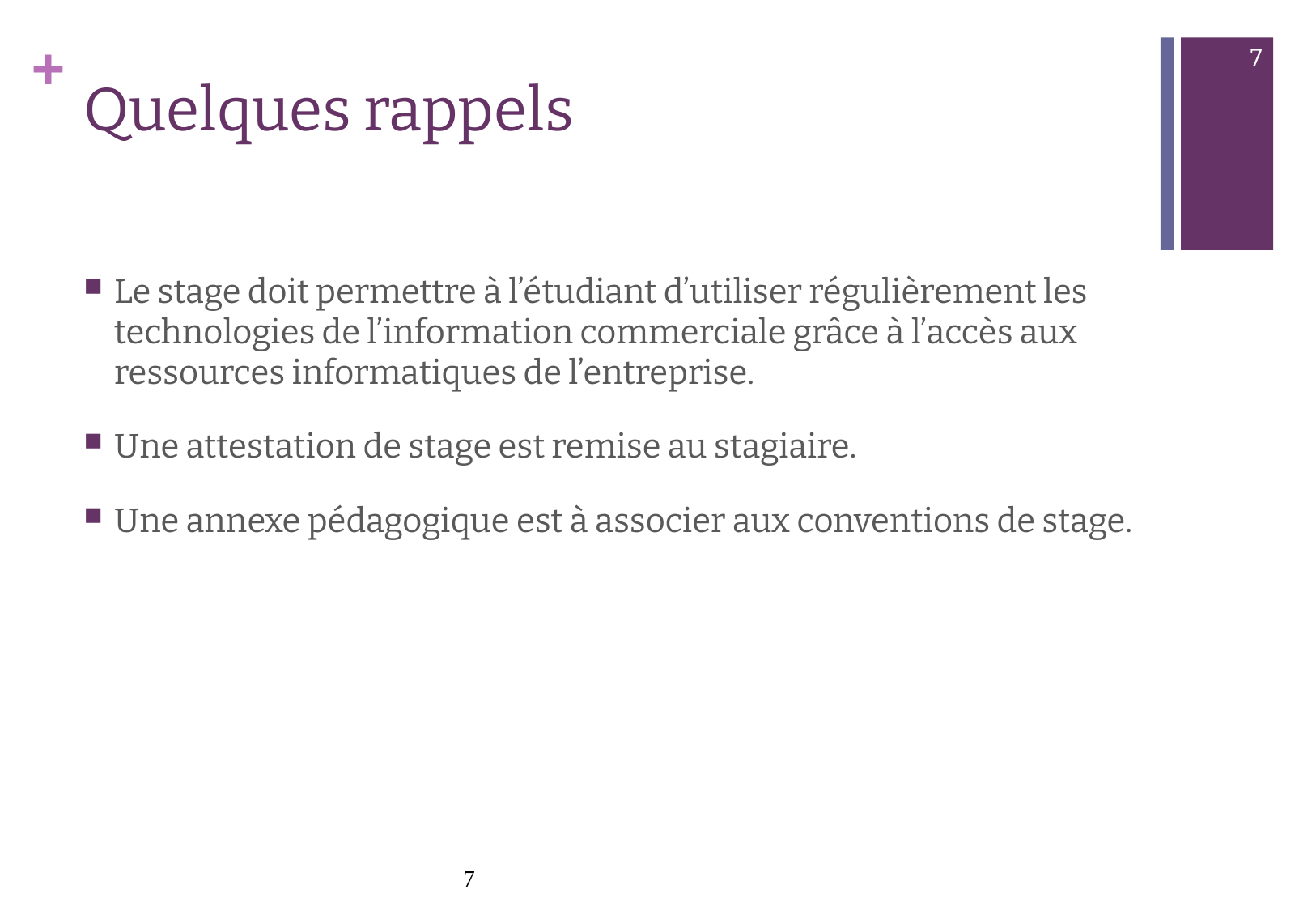

7
# Quelques rappels
Le stage doit permettre à l’étudiant d’utiliser régulièrement les technologies de l’information commerciale grâce à l’accès aux ressources informatiques de l’entreprise.
Une attestation de stage est remise au stagiaire.
Une annexe pédagogique est à associer aux conventions de stage.

7